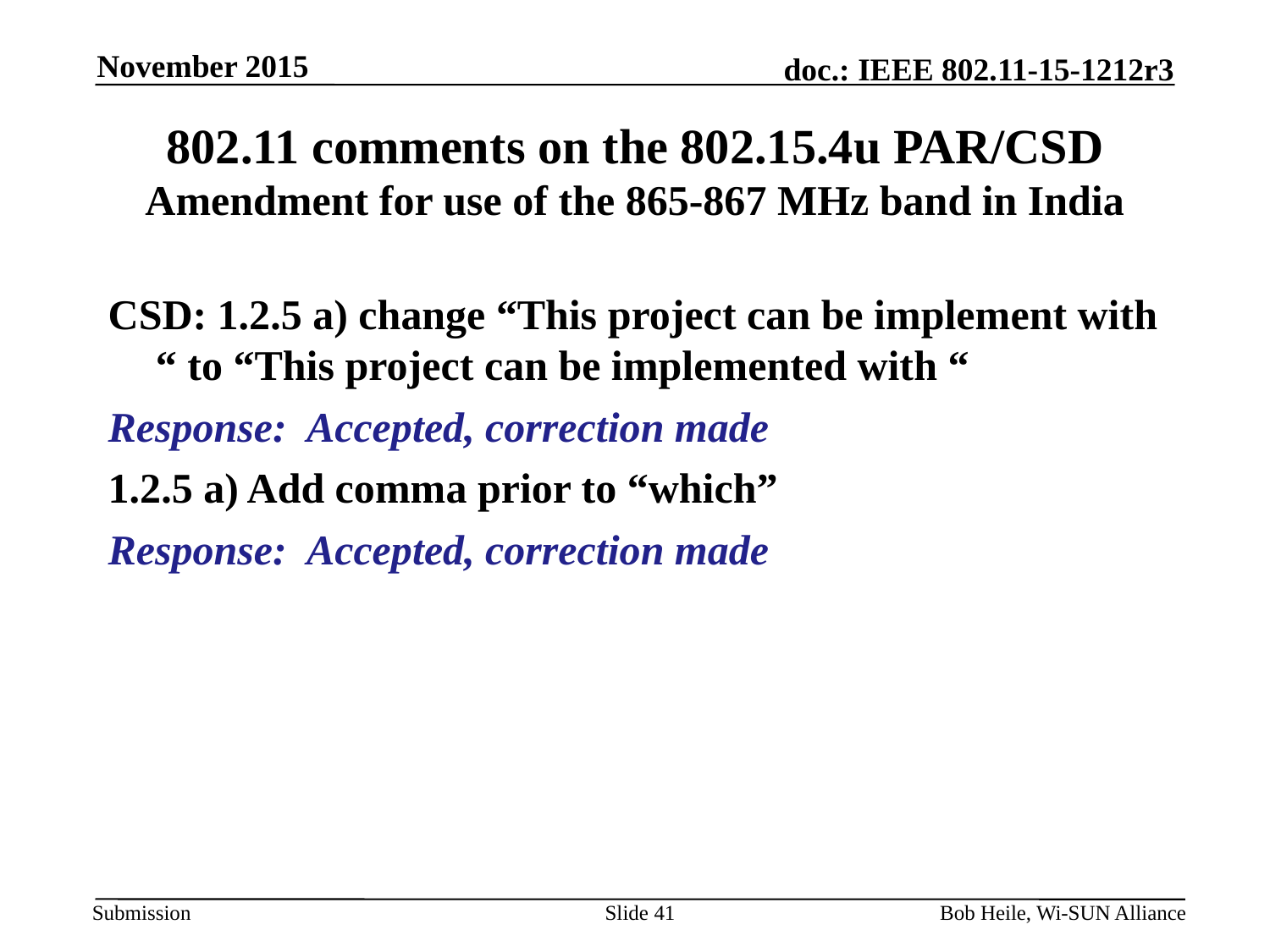

November 2015
# 802.11 comments on the 802.15.4u PAR/CSD Amendment for use of the 865-867 MHz band in India
CSD: 1.2.5 a) change “This project can be implement with “ to “This project can be implemented with “
Response:  Accepted, correction made
1.2.5 a) Add comma prior to “which”
Response:  Accepted, correction made

Slide 41
Bob Heile, Wi-SUN Alliance